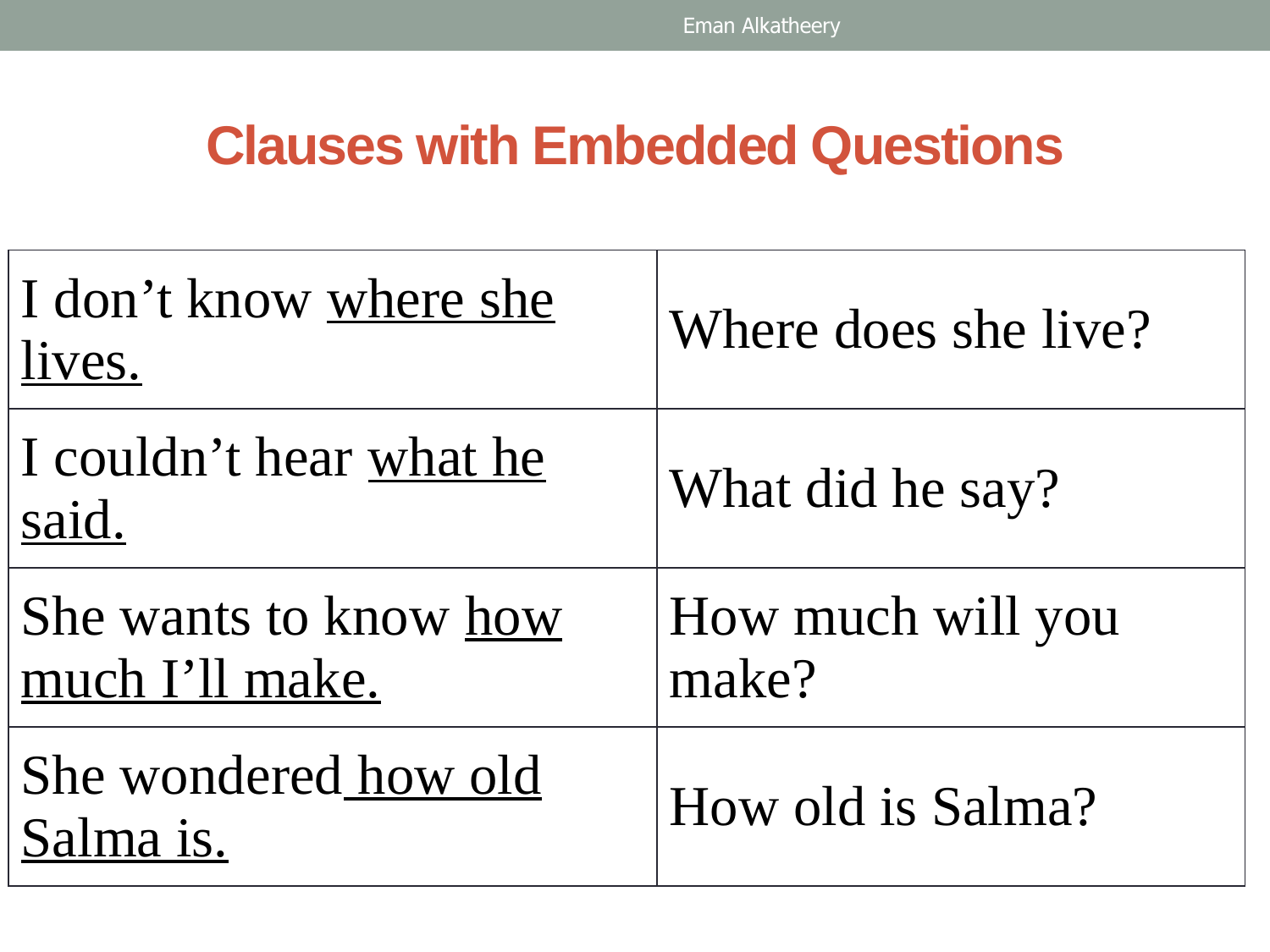

Eman Alkatheery
# Clauses with Embedded Questions
| I don’t know where she lives. | Where does she live? |
| --- | --- |
| I couldn’t hear what he said. | What did he say? |
| She wants to know how much I’ll make. | How much will you make? |
| She wondered how old Salma is. | How old is Salma? |